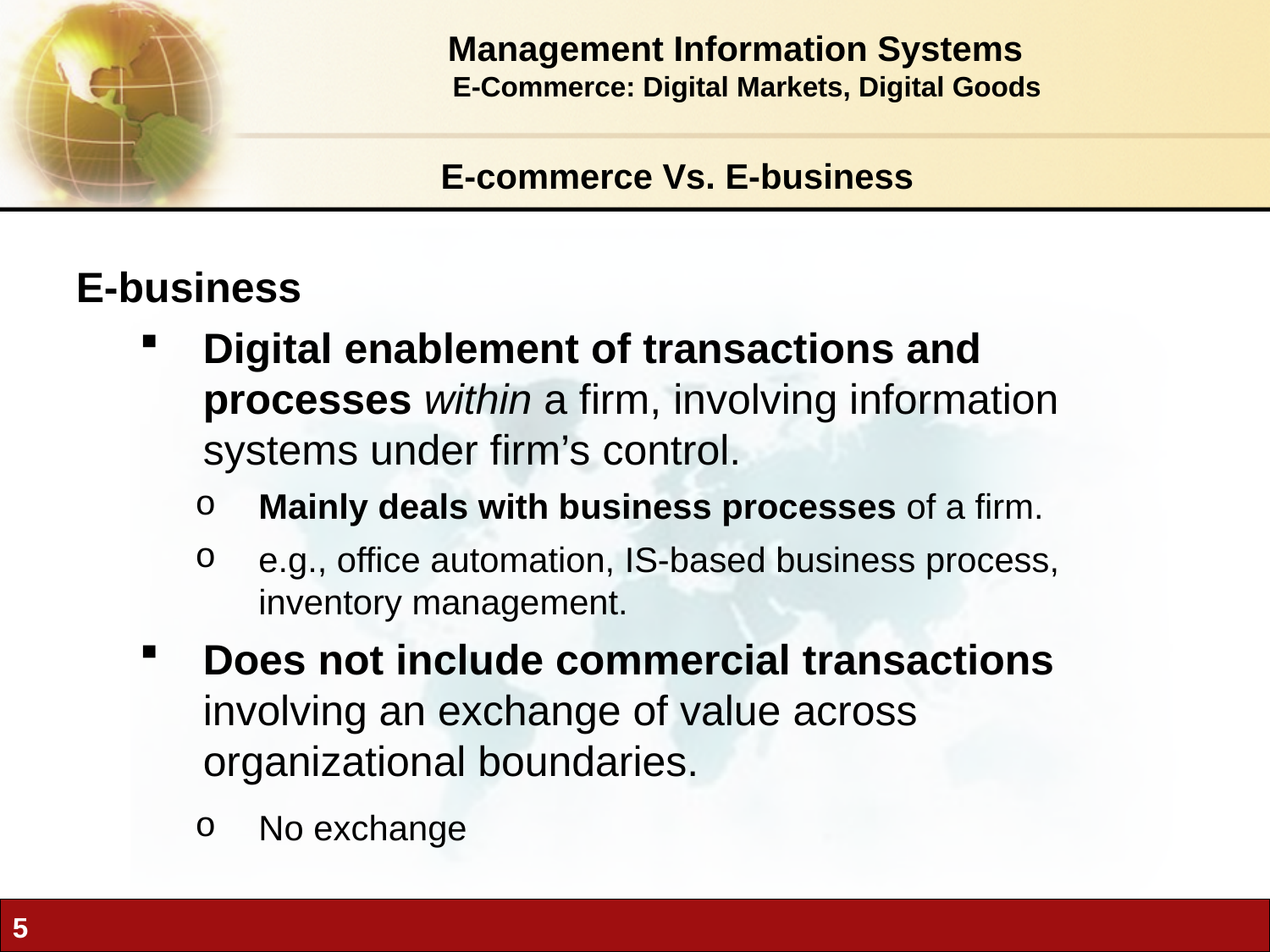

Management Information Systems
   E-Commerce: Digital Markets, Digital Goods
E-commerce Vs. E-business
E-business
Digital enablement of transactions and processes within a firm, involving information systems under firm’s control.
Mainly deals with business processes of a firm.
e.g., office automation, IS-based business process, inventory management.
Does not include commercial transactions involving an exchange of value across organizational boundaries.
No exchange